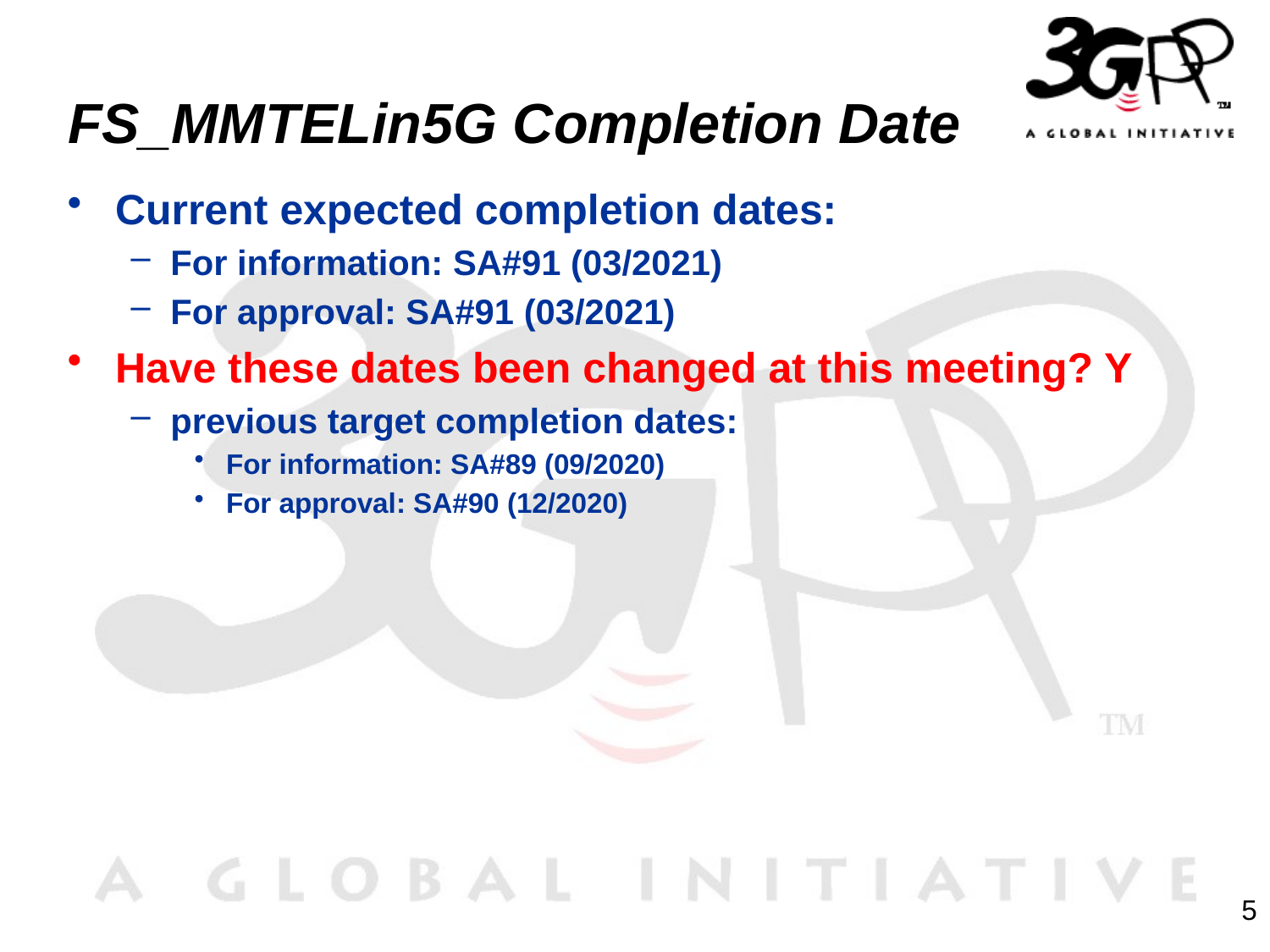

# FS_MMTELin5G Completion Date
Current expected completion dates:
For information: SA#91 (03/2021)
For approval: SA#91 (03/2021)
Have these dates been changed at this meeting? Y
previous target completion dates:
For information: SA#89 (09/2020)
For approval: SA#90 (12/2020)

5